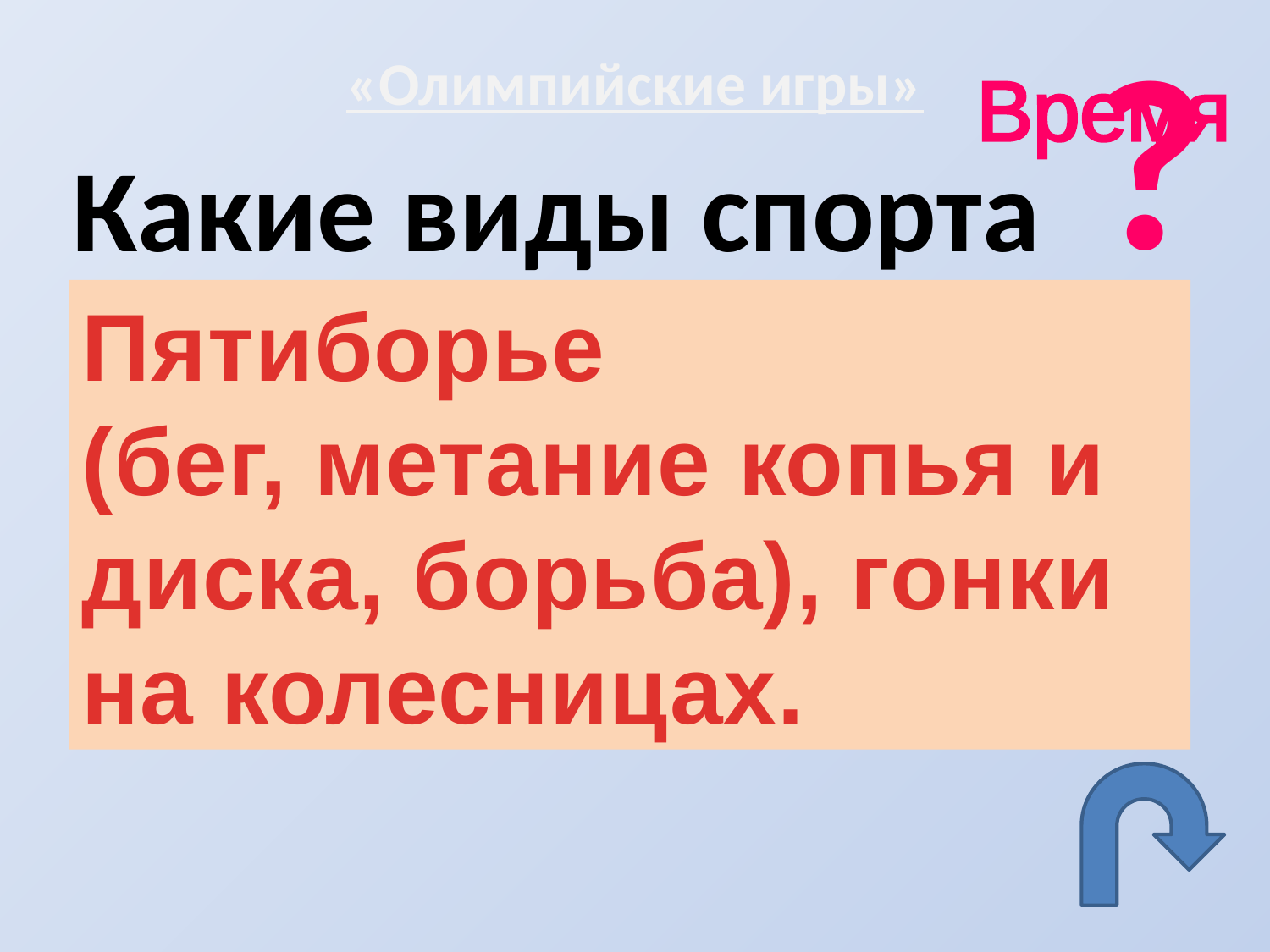

?
# «Олимпийские игры»
Время
Какие виды спорта были включены в первые Олимпийские игры?

Пятиборье
(бег, метание копья и диска, борьба), гонки на колесницах.